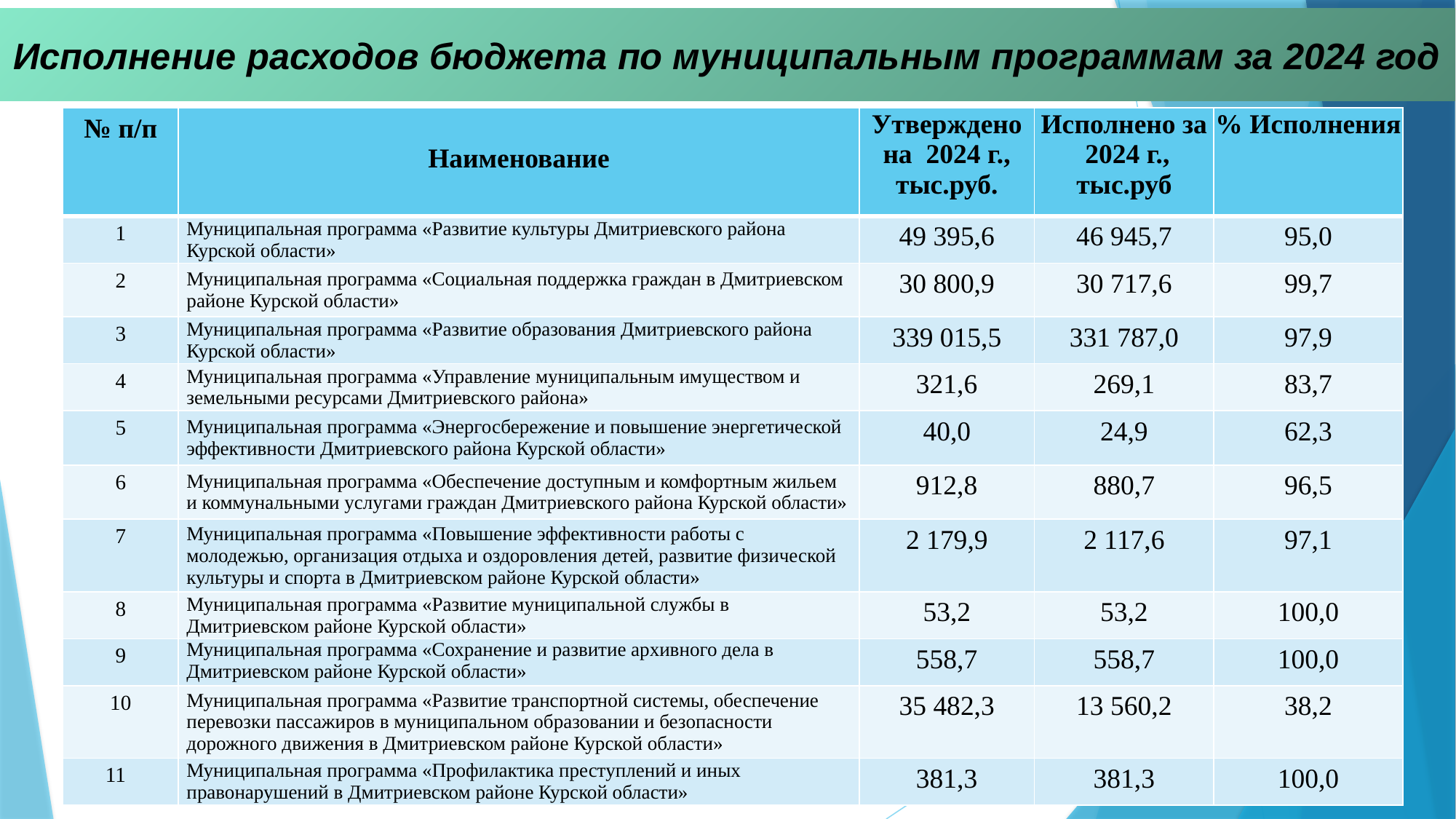

Исполнение расходов бюджета по муниципальным программам за 2024 год
| № п/п | Наименование | Утверждено на 2024 г., тыс.руб. | Исполнено за 2024 г., тыс.руб | % Исполнения |
| --- | --- | --- | --- | --- |
| 1 | Муниципальная программа «Развитие культуры Дмитриевского района Курской области» | 49 395,6 | 46 945,7 | 95,0 |
| 2 | Муниципальная программа «Социальная поддержка граждан в Дмитриевском районе Курской области» | 30 800,9 | 30 717,6 | 99,7 |
| 3 | Муниципальная программа «Развитие образования Дмитриевского района Курской области» | 339 015,5 | 331 787,0 | 97,9 |
| 4 | Муниципальная программа «Управление муниципальным имуществом и земельными ресурсами Дмитриевского района» | 321,6 | 269,1 | 83,7 |
| 5 | Муниципальная программа «Энергосбережение и повышение энергетической эффективности Дмитриевского района Курской области» | 40,0 | 24,9 | 62,3 |
| 6 | Муниципальная программа «Обеспечение доступным и комфортным жильем и коммунальными услугами граждан Дмитриевского района Курской области» | 912,8 | 880,7 | 96,5 |
| 7 | Муниципальная программа «Повышение эффективности работы с молодежью, организация отдыха и оздоровления детей, развитие физической культуры и спорта в Дмитриевском районе Курской области» | 2 179,9 | 2 117,6 | 97,1 |
| 8 | Муниципальная программа «Развитие муниципальной службы в Дмитриевском районе Курской области» | 53,2 | 53,2 | 100,0 |
| 9 | Муниципальная программа «Сохранение и развитие архивного дела в Дмитриевском районе Курской области» | 558,7 | 558,7 | 100,0 |
| 10 | Муниципальная программа «Развитие транспортной системы, обеспечение перевозки пассажиров в муниципальном образовании и безопасности дорожного движения в Дмитриевском районе Курской области» | 35 482,3 | 13 560,2 | 38,2 |
| 11 | Муниципальная программа «Профилактика преступлений и иных правонарушений в Дмитриевском районе Курской области» | 381,3 | 381,3 | 100,0 |